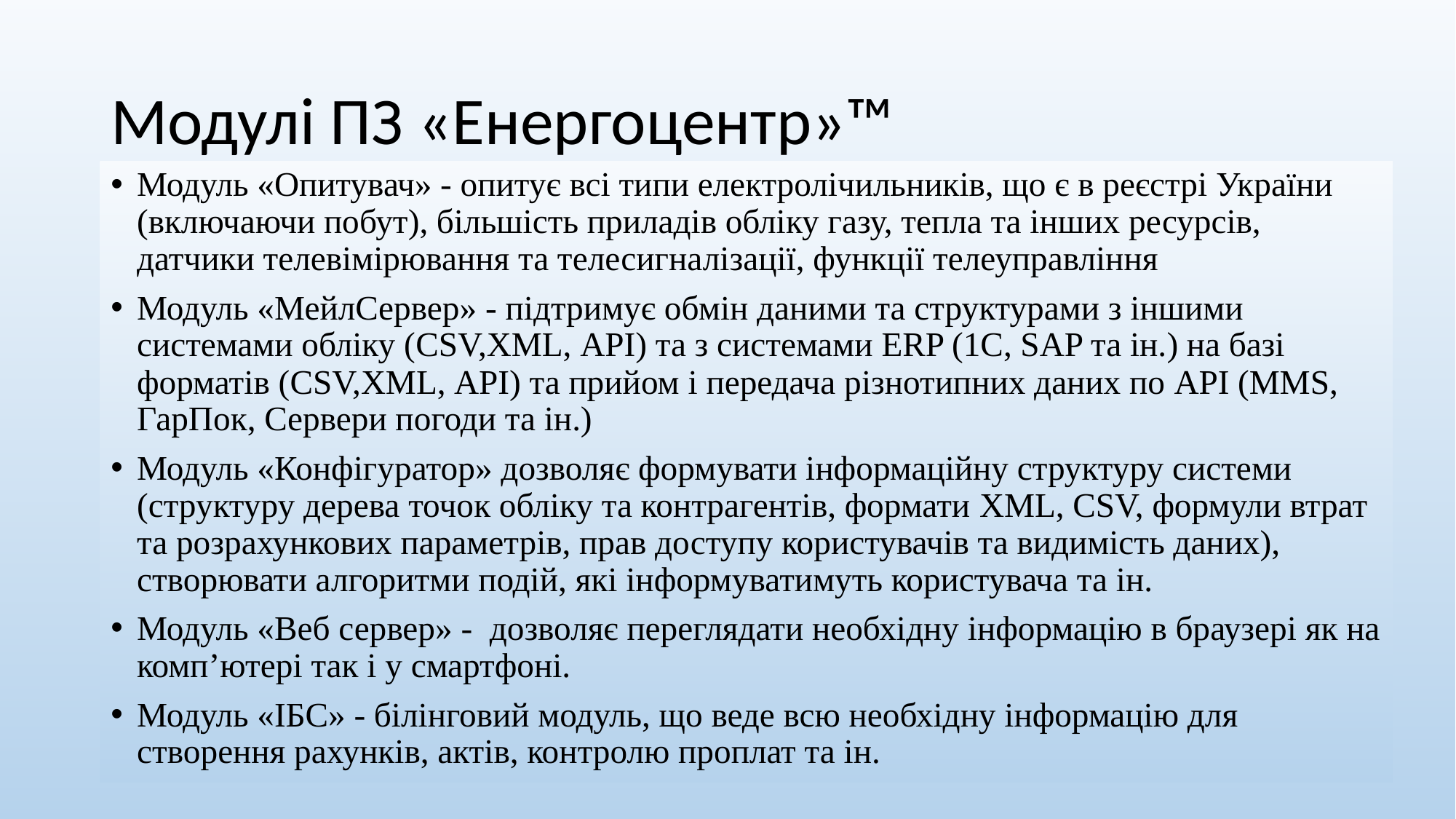

# Модулі ПЗ «Енергоцентр»™
Модуль «Опитувач» - опитує всі типи електролічильників, що є в реєстрі України (включаючи побут), більшість приладів обліку газу, тепла та інших ресурсів, датчики телевімірювання та телесигналізації, функції телеуправління
Модуль «МейлСервер» - підтримує обмін даними та структурами з іншими системами обліку (CSV,XML, API) та з системами ERP (1C, SAP та ін.) на базі форматів (CSV,XML, API) та прийом і передача різнотипних даних по API (MMS, ГарПок, Сервери погоди та ін.)
Модуль «Конфігуратор» дозволяє формувати інформаційну структуру системи (структуру дерева точок обліку та контрагентів, формати XML, CSV, формули втрат та розрахункових параметрів, прав доступу користувачів та видимість даних), створювати алгоритми подій, які інформуватимуть користувача та ін.
Модуль «Веб сервер» -  дозволяє переглядати необхідну інформацію в браузері як на комп’ютері так і у смартфоні.
Модуль «ІБС» - білінговий модуль, що веде всю необхідну інформацію для створення рахунків, актів, контролю проплат та ін.